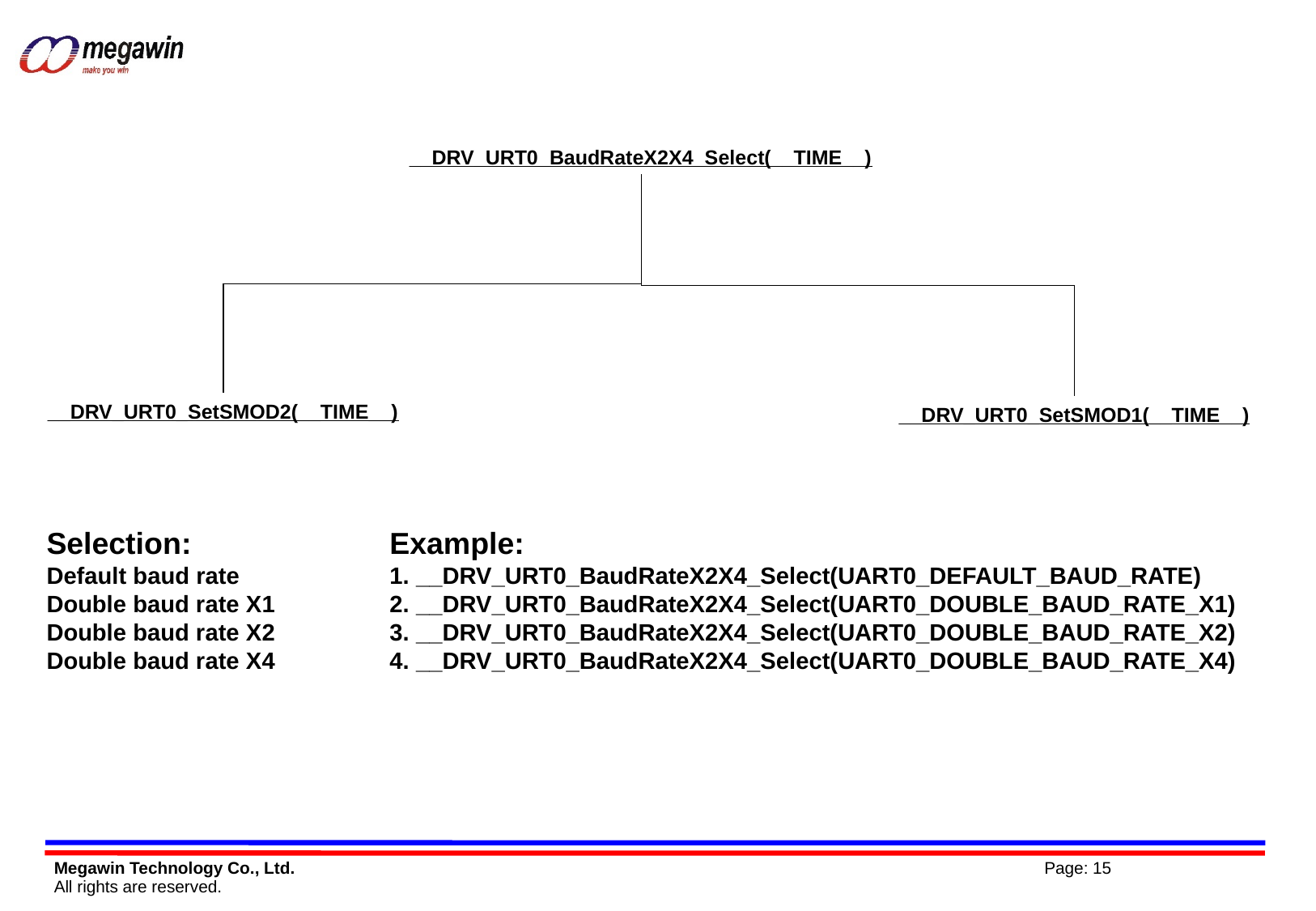

__DRV_URT0_BaudRateX2X4_Select(__TIME__)
__DRV_URT0_SetSMOD2(__TIME__)
__DRV_URT0_SetSMOD1(__TIME__)
Selection:
Default baud rate
Double baud rate X1
Double baud rate X2
Double baud rate X4
Example:
1. __DRV_URT0_BaudRateX2X4_Select(UART0_DEFAULT_BAUD_RATE)
2. __DRV_URT0_BaudRateX2X4_Select(UART0_DOUBLE_BAUD_RATE_X1)
3. __DRV_URT0_BaudRateX2X4_Select(UART0_DOUBLE_BAUD_RATE_X2)
4. __DRV_URT0_BaudRateX2X4_Select(UART0_DOUBLE_BAUD_RATE_X4)